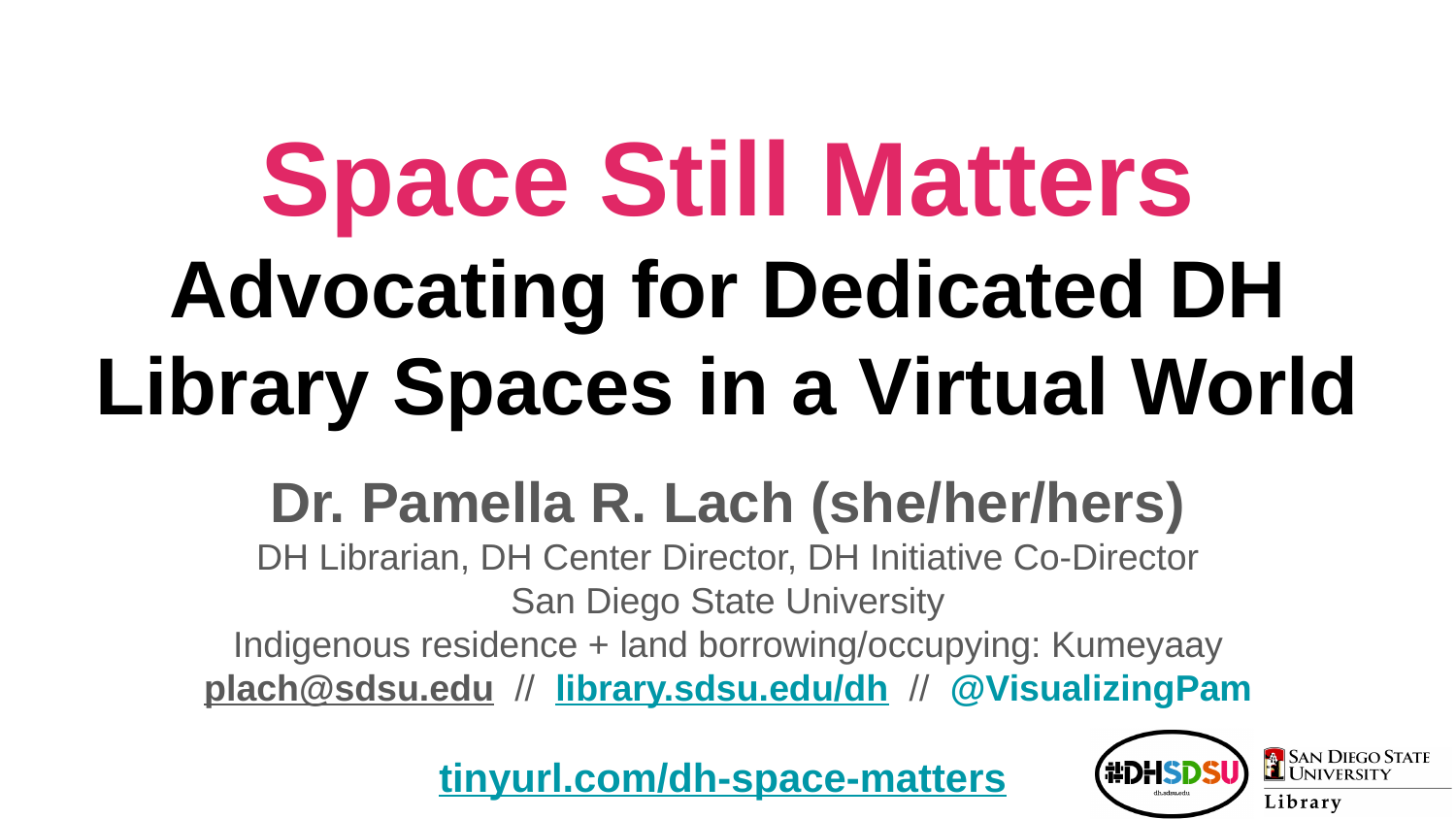

# Space Still Matters Advocating for Dedicated DH Library Spaces in a Virtual World
Dr. Pamella R. Lach (she/her/hers)
DH Librarian, DH Center Director, DH Initiative Co-Director
San Diego State University
Indigenous residence + land borrowing/occupying: Kumeyaay
plach@sdsu.edu  //  library.sdsu.edu/dh  //  @VisualizingPam

tinyurl.com/dh-space-matters